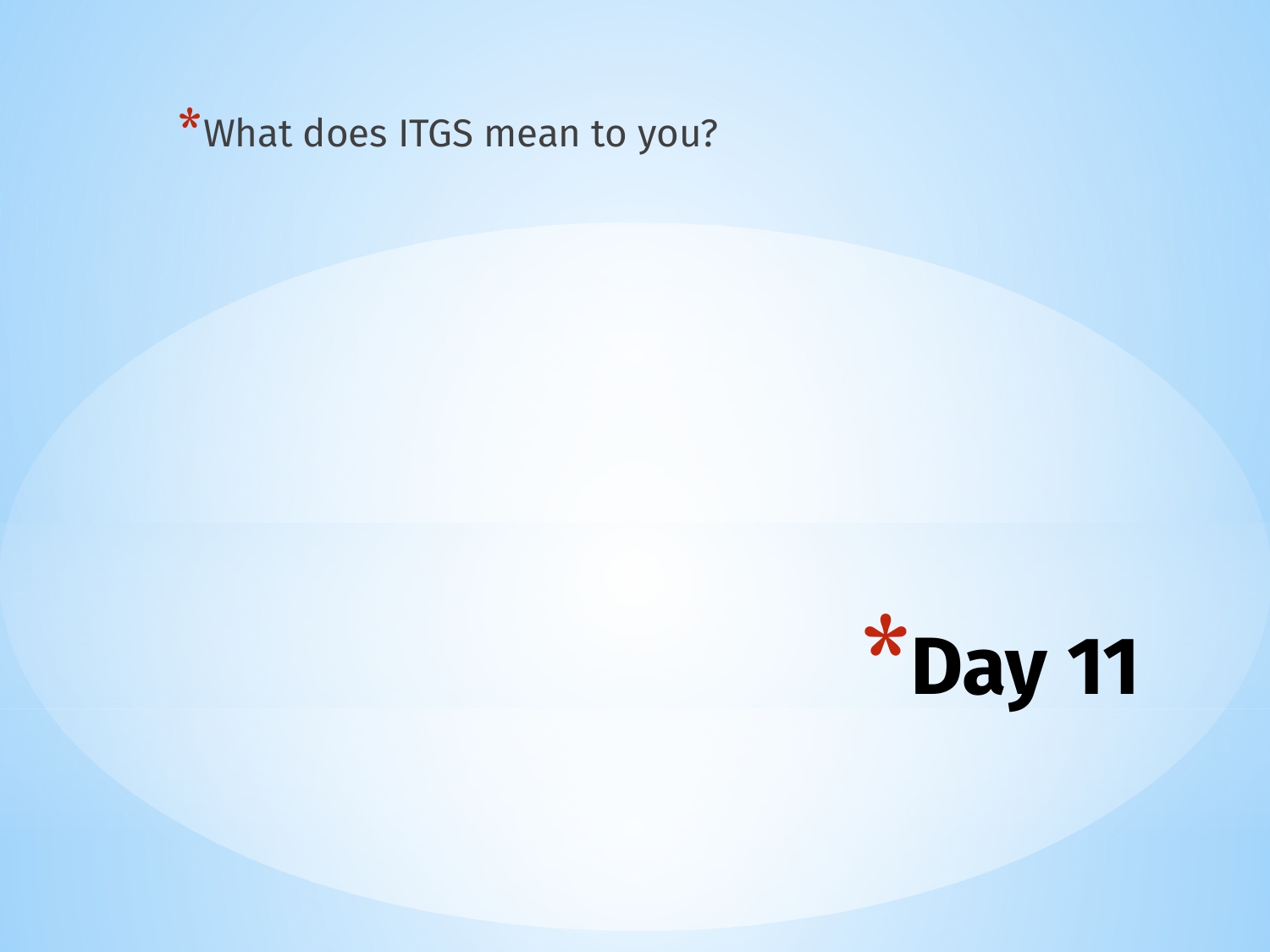

What does ITGS mean to you?
# Day 11